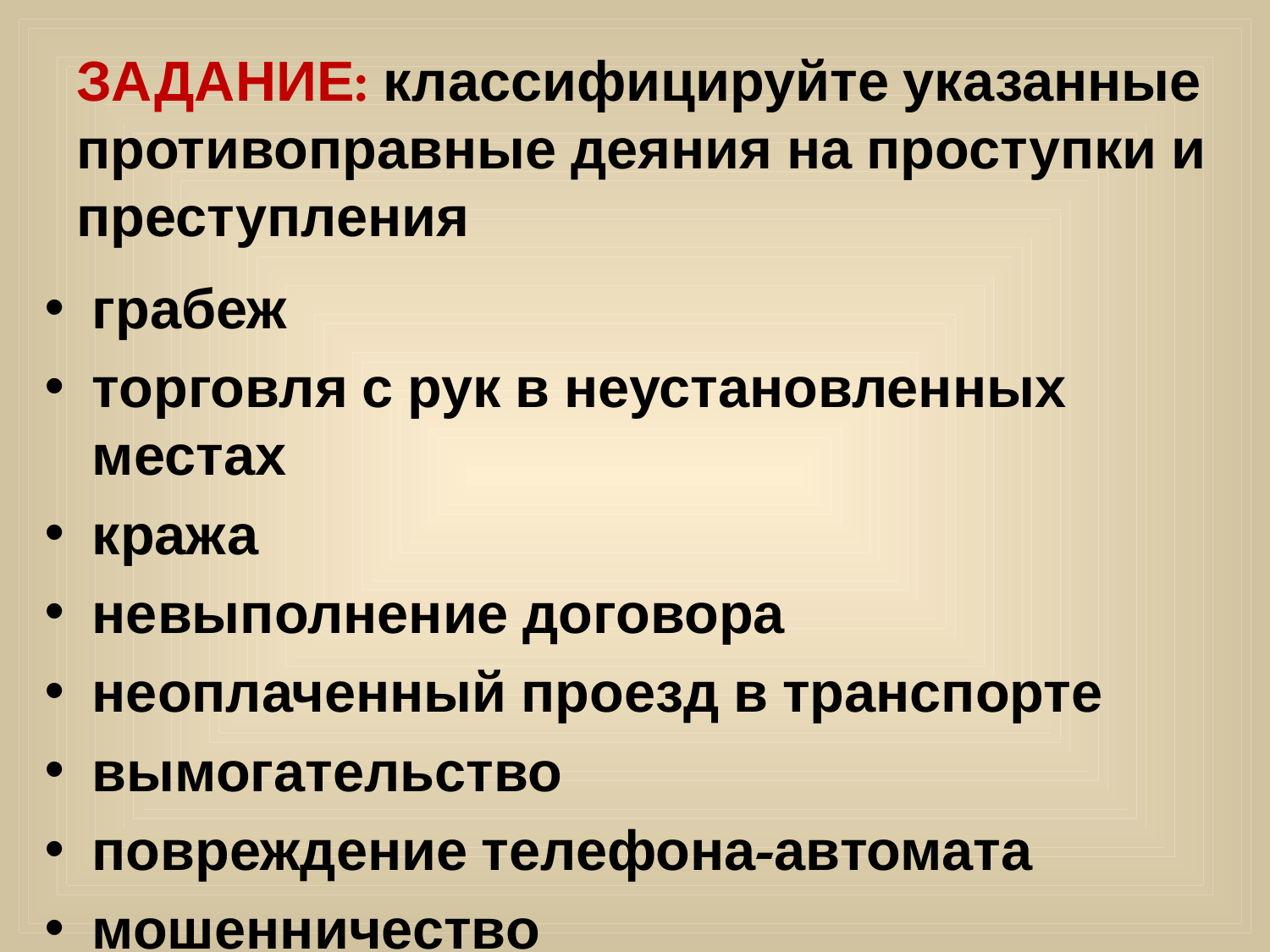

# ЗАДАНИЕ: классифицируйте указанные противоправные деяния на проступки и преступления
грабеж
торговля с рук в неустановленных местах
кража
невыполнение договора
неоплаченный проезд в транспорте
вымогательство
повреждение телефона-автомата
мошенничество